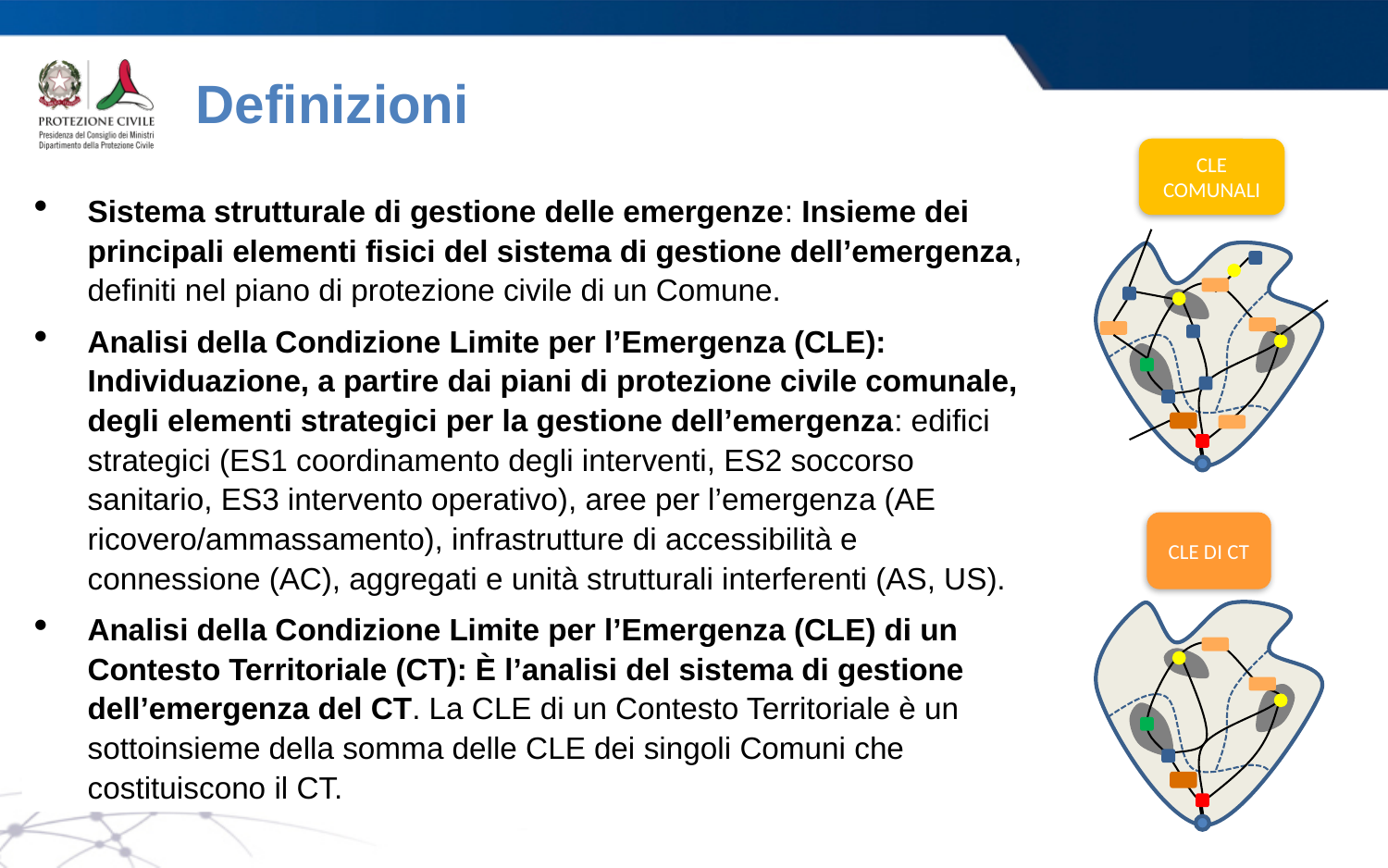

# Definizioni
CLE COMUNALI
Sistema strutturale di gestione delle emergenze: Insieme dei principali elementi fisici del sistema di gestione dell’emergenza, definiti nel piano di protezione civile di un Comune.
Analisi della Condizione Limite per l’Emergenza (CLE): Individuazione, a partire dai piani di protezione civile comunale, degli elementi strategici per la gestione dell’emergenza: edifici strategici (ES1 coordinamento degli interventi, ES2 soccorso sanitario, ES3 intervento operativo), aree per l’emergenza (AE ricovero/ammassamento), infrastrutture di accessibilità e connessione (AC), aggregati e unità strutturali interferenti (AS, US).
Analisi della Condizione Limite per l’Emergenza (CLE) di un Contesto Territoriale (CT): È l’analisi del sistema di gestione dell’emergenza del CT. La CLE di un Contesto Territoriale è un sottoinsieme della somma delle CLE dei singoli Comuni che costituiscono il CT.

CLE DI CT